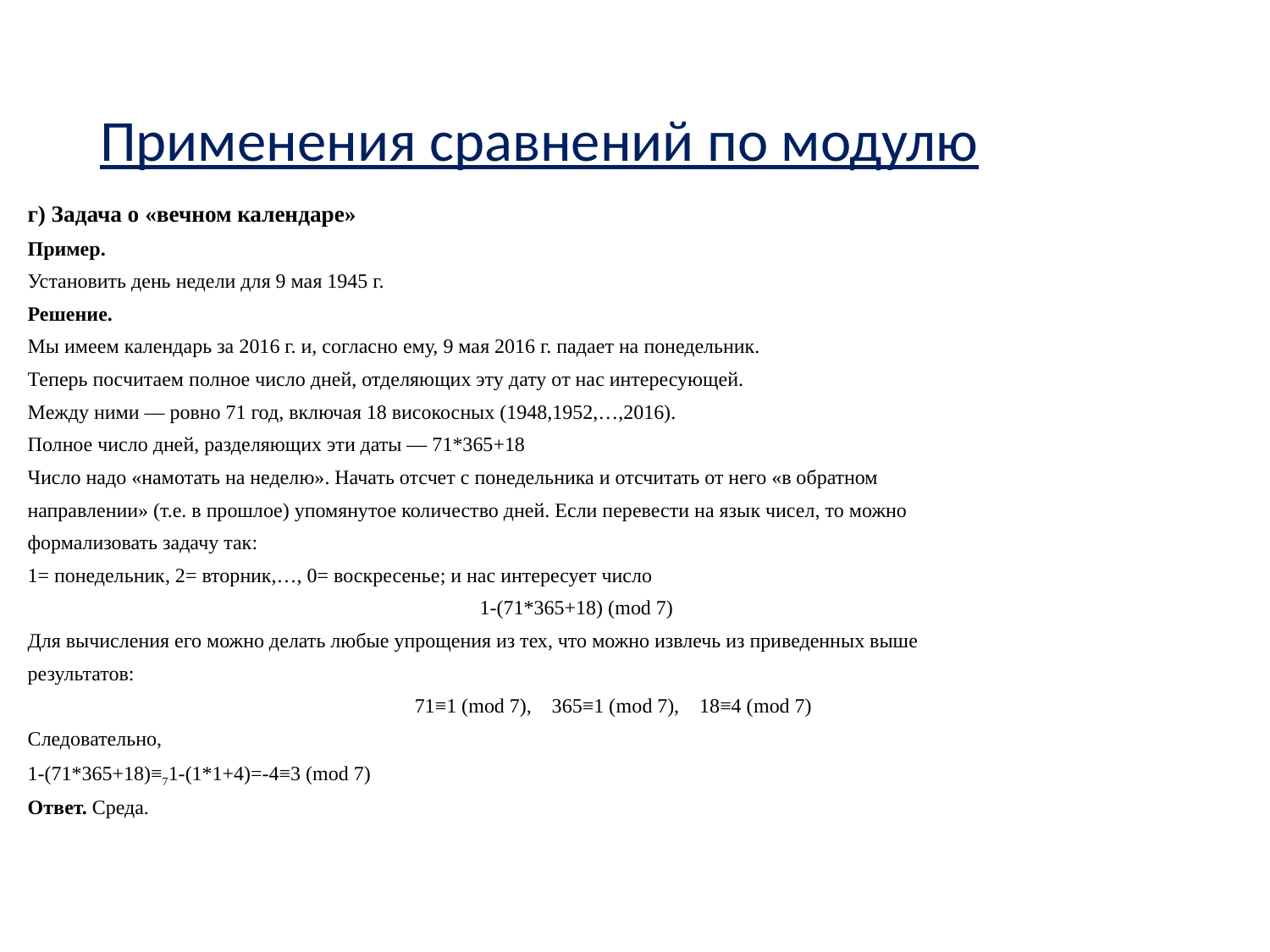

# Применения сравнений по модулю
г) Задача о «вечном календаре»
Пример.
Установить день недели для 9 мая 1945 г.
Решение.
Мы имеем календарь за 2016 г. и, согласно ему, 9 мая 2016 г. падает на понедельник.
Теперь посчитаем полное число дней, отделяющих эту дату от нас интересующей.
Между ними — ровно 71 год, включая 18 високосных (1948,1952,…,2016).
Полное число дней, разделяющих эти даты — 71*365+18
Число надо «намотать на неделю». Начать отсчет с понедельника и отсчитать от него «в обратном
направлении» (т.е. в прошлое) упомянутое количество дней. Если перевести на язык чисел, то можно
формализовать задачу так:
1= понедельник, 2= вторник,…, 0= воскресенье; и нас интересует число
                                                                                         1-(71*365+18) (mod 7)
Для вычисления его можно делать любые упрощения из тех, что можно извлечь из приведенных выше
результатов:
   71≡1 (mod 7),    365≡1 (mod 7),    18≡4 (mod 7)
Следовательно,
1-(71*365+18)≡71-(1*1+4)=-4≡3 (mod 7)
Ответ. Среда.